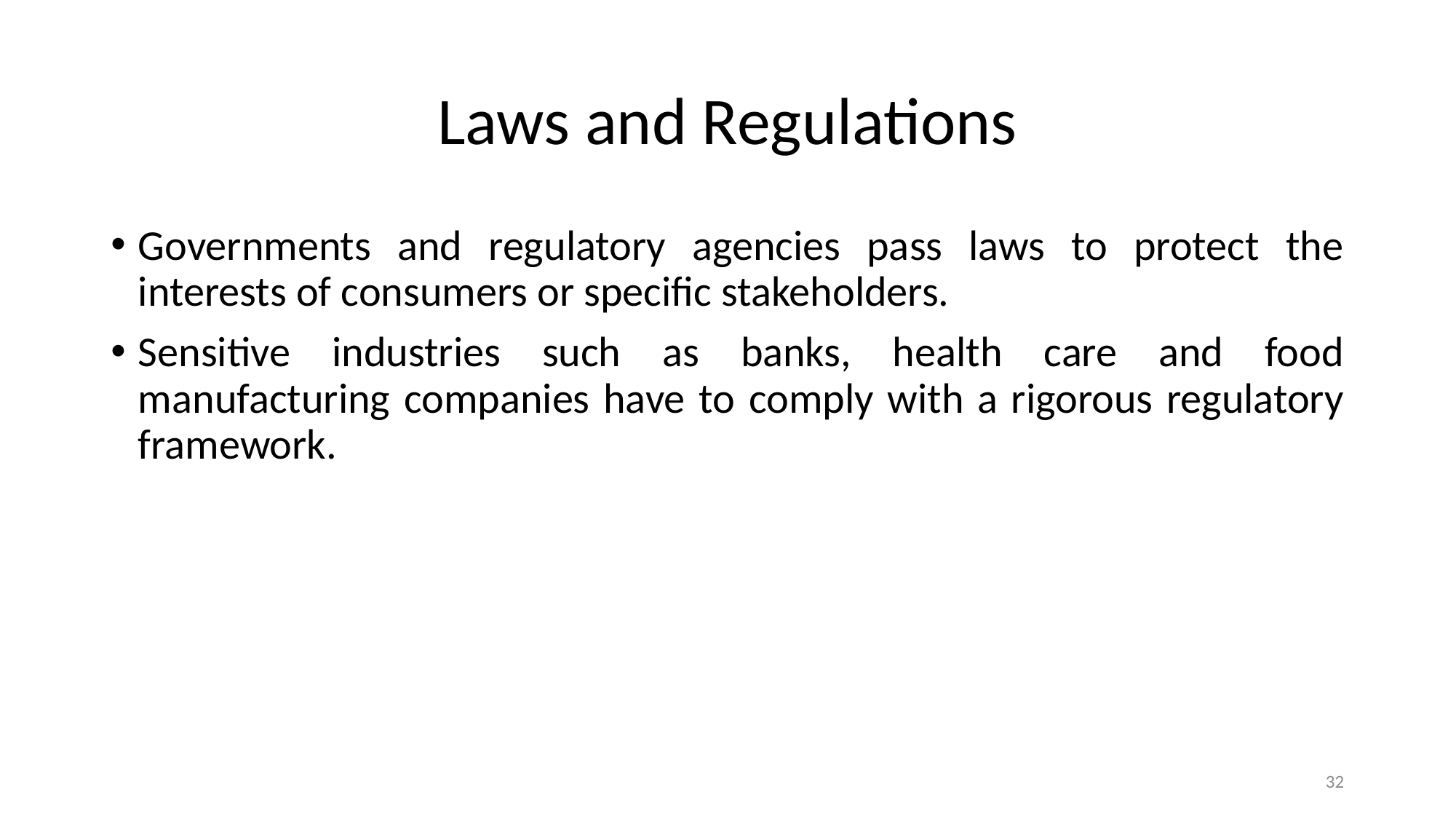

# Laws and Regulations
Governments and regulatory agencies pass laws to protect the interests of consumers or specific stakeholders.
Sensitive industries such as banks, health care and food manufacturing companies have to comply with a rigorous regulatory framework.
32